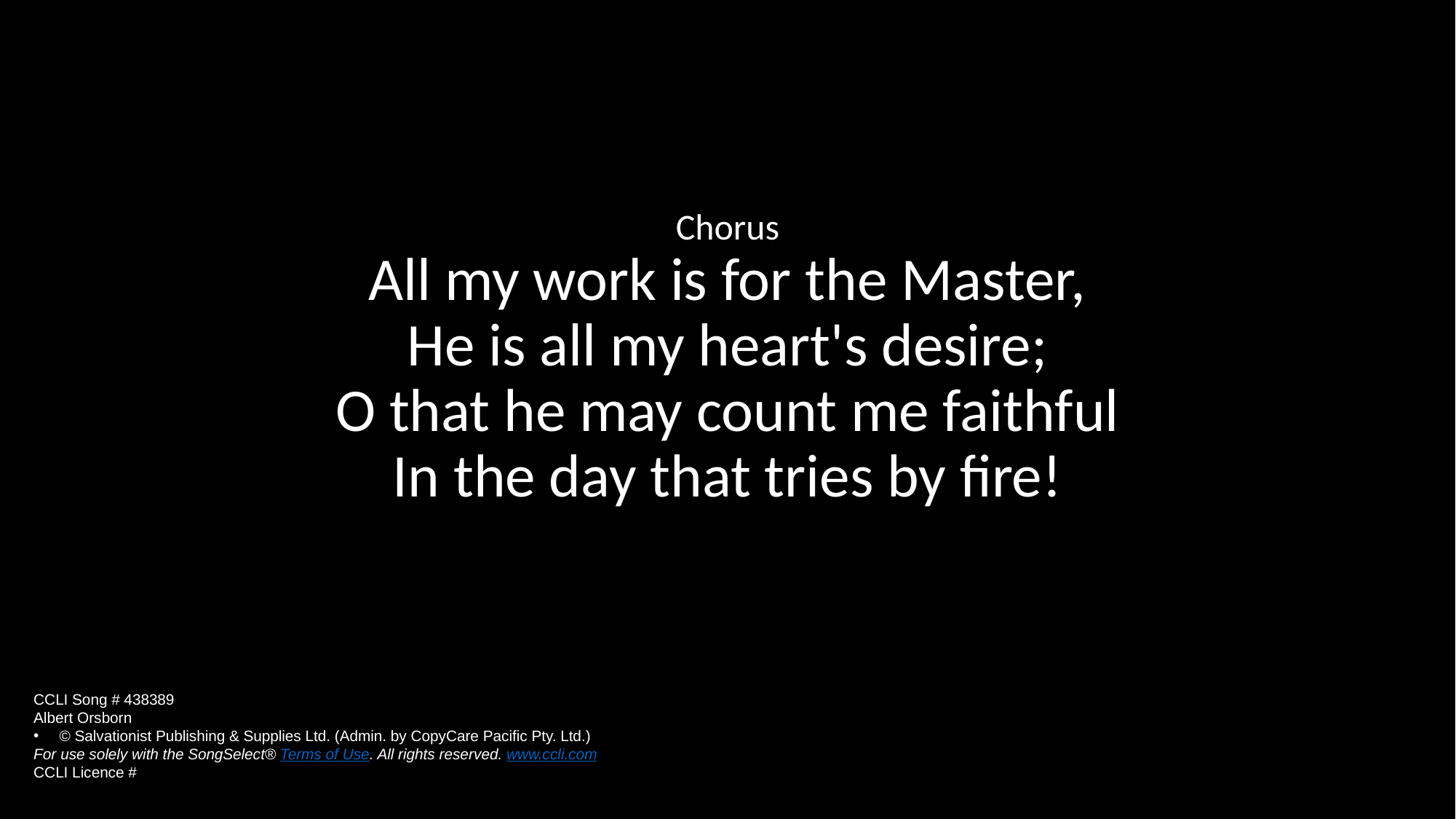

Chorus
All my work is for the Master,
He is all my heart's desire;
O that he may count me faithful
In the day that tries by fire!
CCLI Song # 438389
Albert Orsborn
© Salvationist Publishing & Supplies Ltd. (Admin. by CopyCare Pacific Pty. Ltd.)
For use solely with the SongSelect® Terms of Use. All rights reserved. www.ccli.com
CCLI Licence #